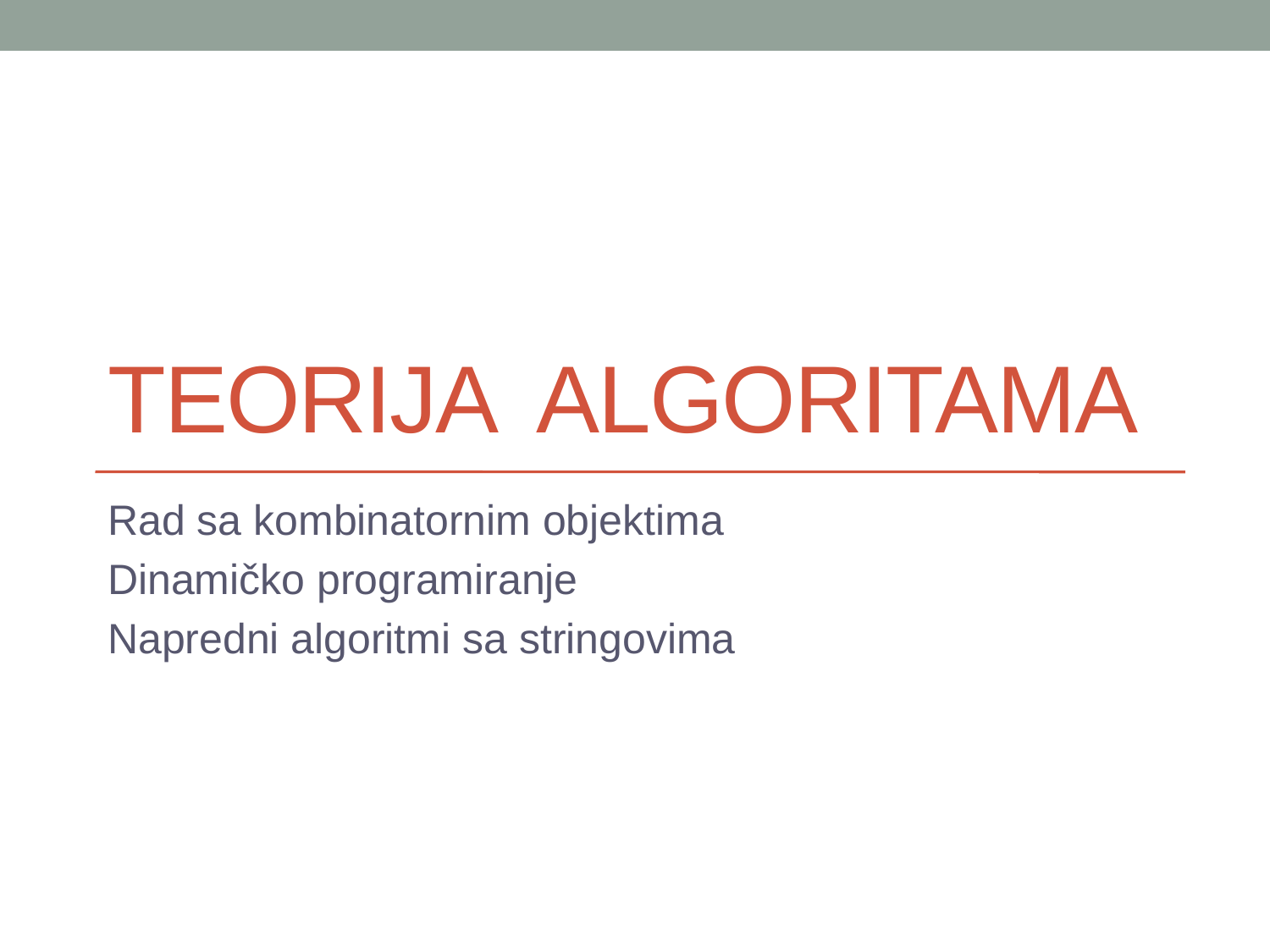

# Teorija  algoritama
Rad sa kombinatornim objektima
Dinamičko programiranje
Napredni algoritmi sa stringovima